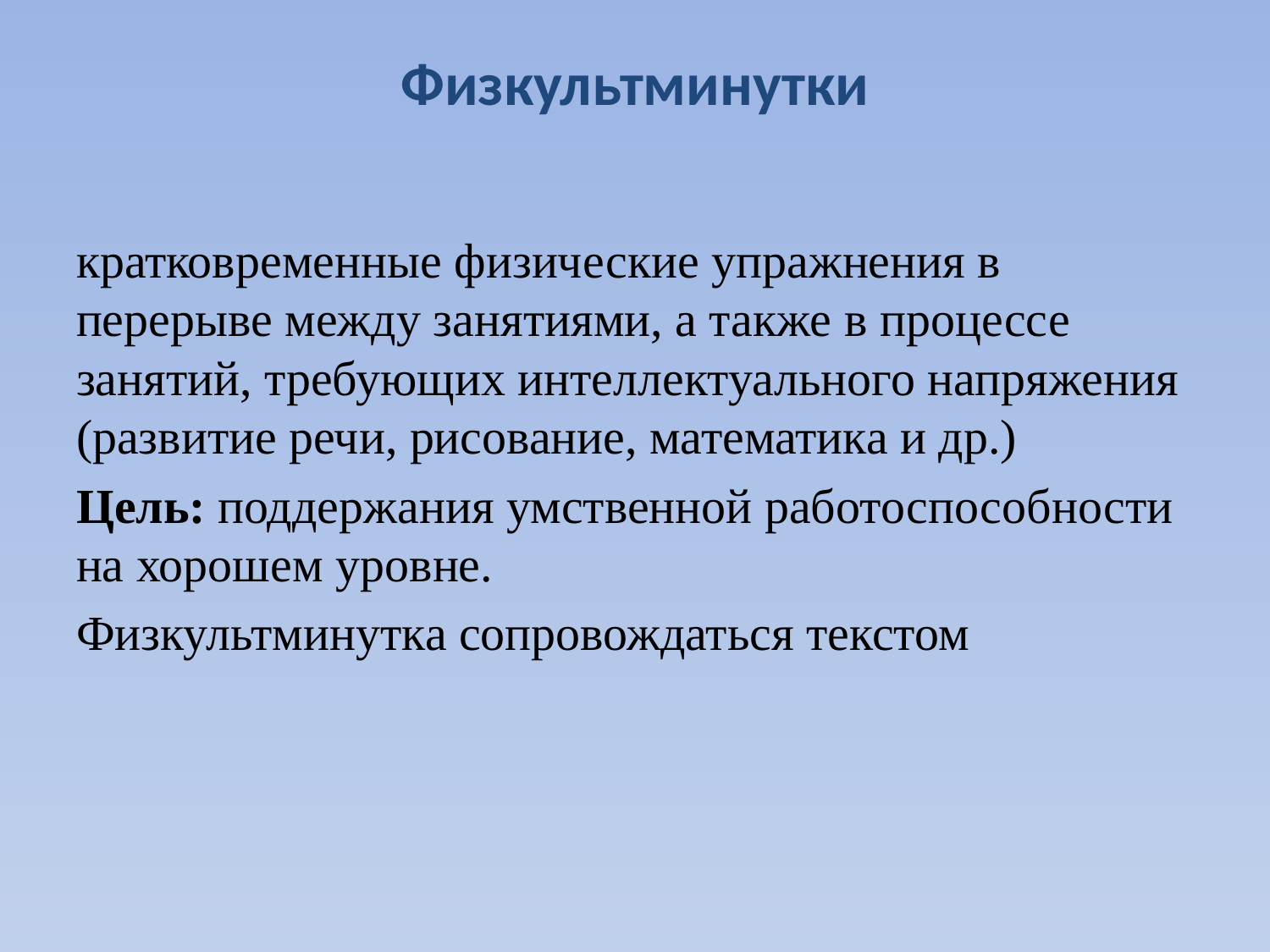

# Физкультминутки
кратковременные физические упражнения в перерыве между занятиями, а также в процессе занятий, требующих интеллектуального напряжения (развитие речи, рисование, математика и др.)
Цель: поддержания умственной работоспособности на хорошем уровне.
Физкультминутка сопровождаться текстом